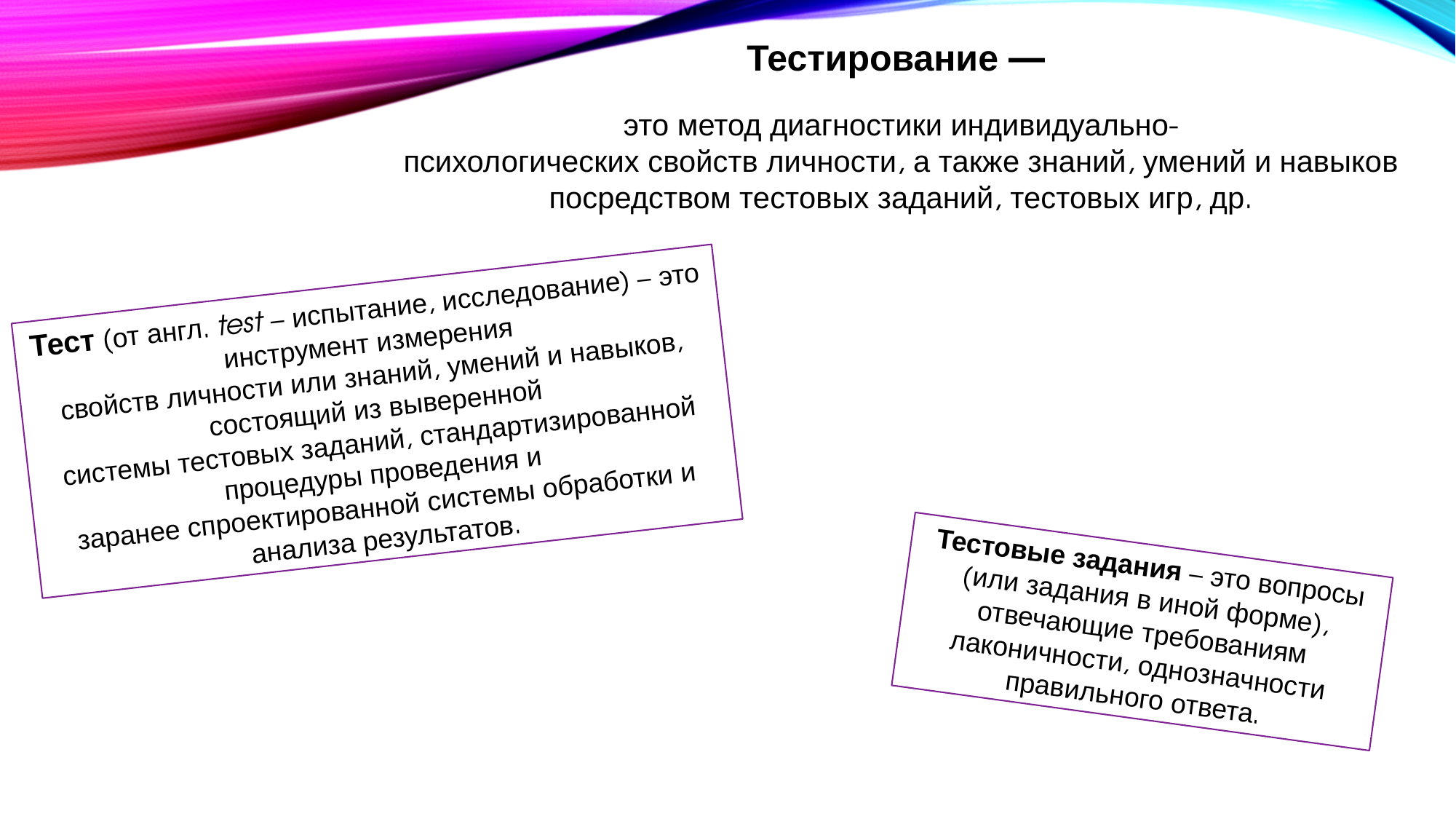

Тестирование —
это метод диагностики индивидуально-
психологических свойств личности, а также знаний, умений и навыков
посредством тестовых заданий, тестовых игр, др.
Тест (от англ. test – испытание, исследование) – это инструмент измерения
свойств личности или знаний, умений и навыков, состоящий из выверенной
системы тестовых заданий, стандартизированной процедуры проведения и
заранее спроектированной системы обработки и анализа результатов.
Тестовые задания – это вопросы (или задания в иной форме), отвечающие требованиям лаконичности, однозначности правильного ответа.